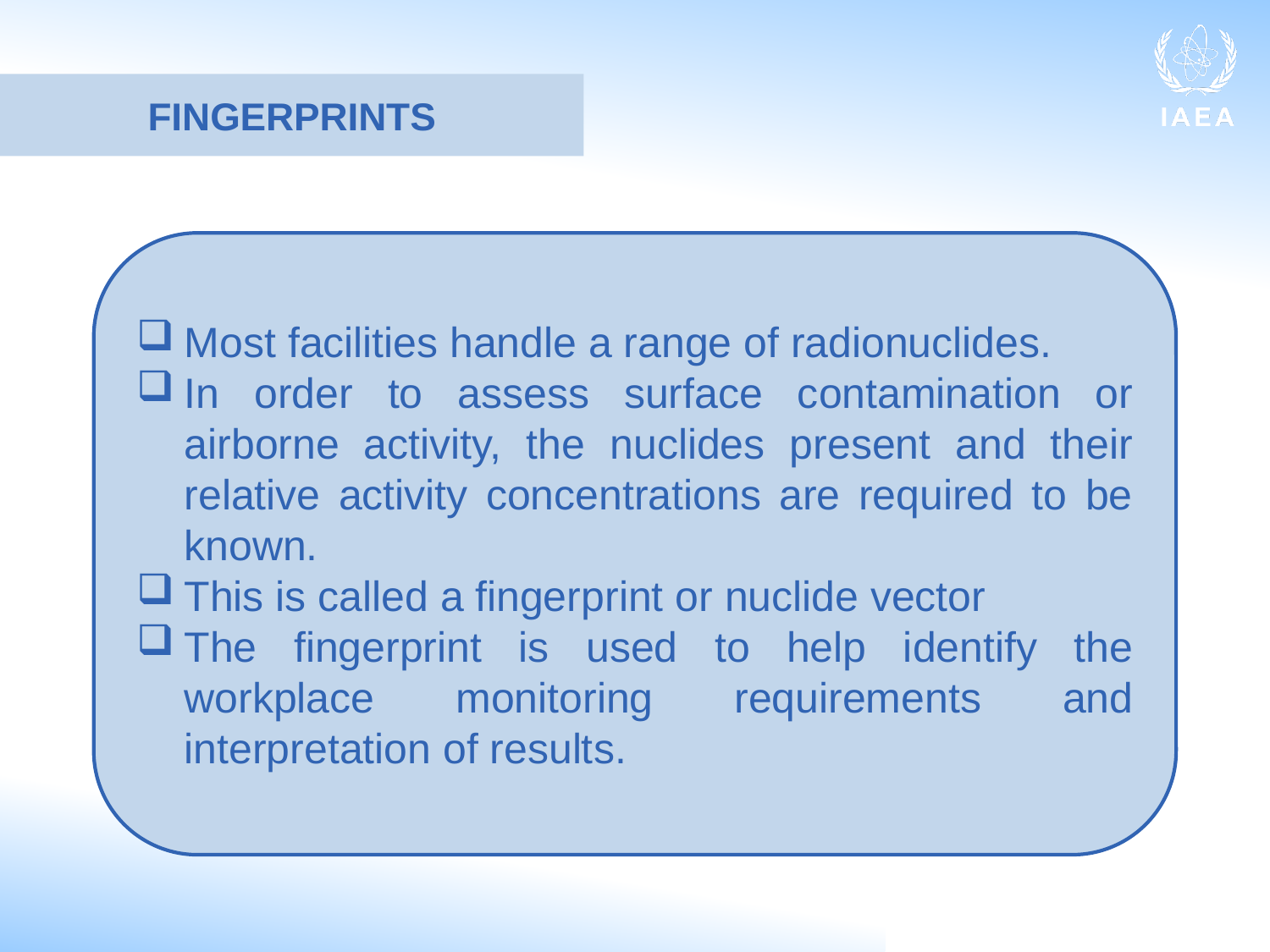

FINGERPRINTS
Most facilities handle a range of radionuclides.
In order to assess surface contamination or airborne activity, the nuclides present and their relative activity concentrations are required to be known.
This is called a fingerprint or nuclide vector
The fingerprint is used to help identify the workplace monitoring requirements and interpretation of results.